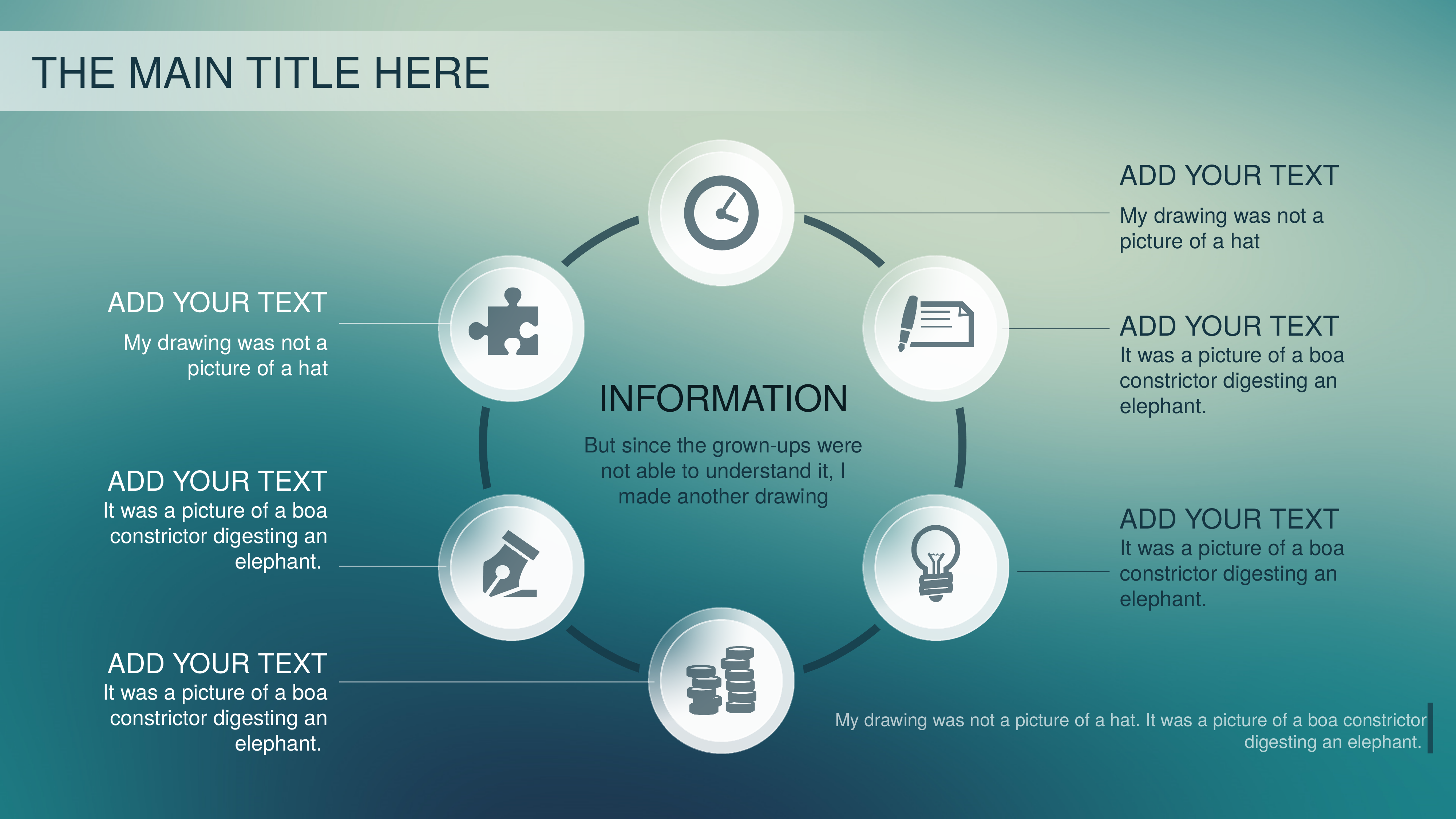

THE MAIN TITLE HERE

INFORMATION
But since the grown-ups were not able to understand it, I made another drawing

ADD YOUR TEXT
My drawing was not a picture of a hat

ADD YOUR TEXT

My drawing was not a picture of a hat
ADD YOUR TEXT

It was a picture of a boa constrictor digesting an elephant.
ADD YOUR TEXT
It was a picture of a boa constrictor digesting an elephant.

ADD YOUR TEXT
It was a picture of a boa constrictor digesting an elephant.

ADD YOUR TEXT
It was a picture of a boa constrictor digesting an elephant.

My drawing was not a picture of a hat. It was a picture of a boa constrictor digesting an elephant.